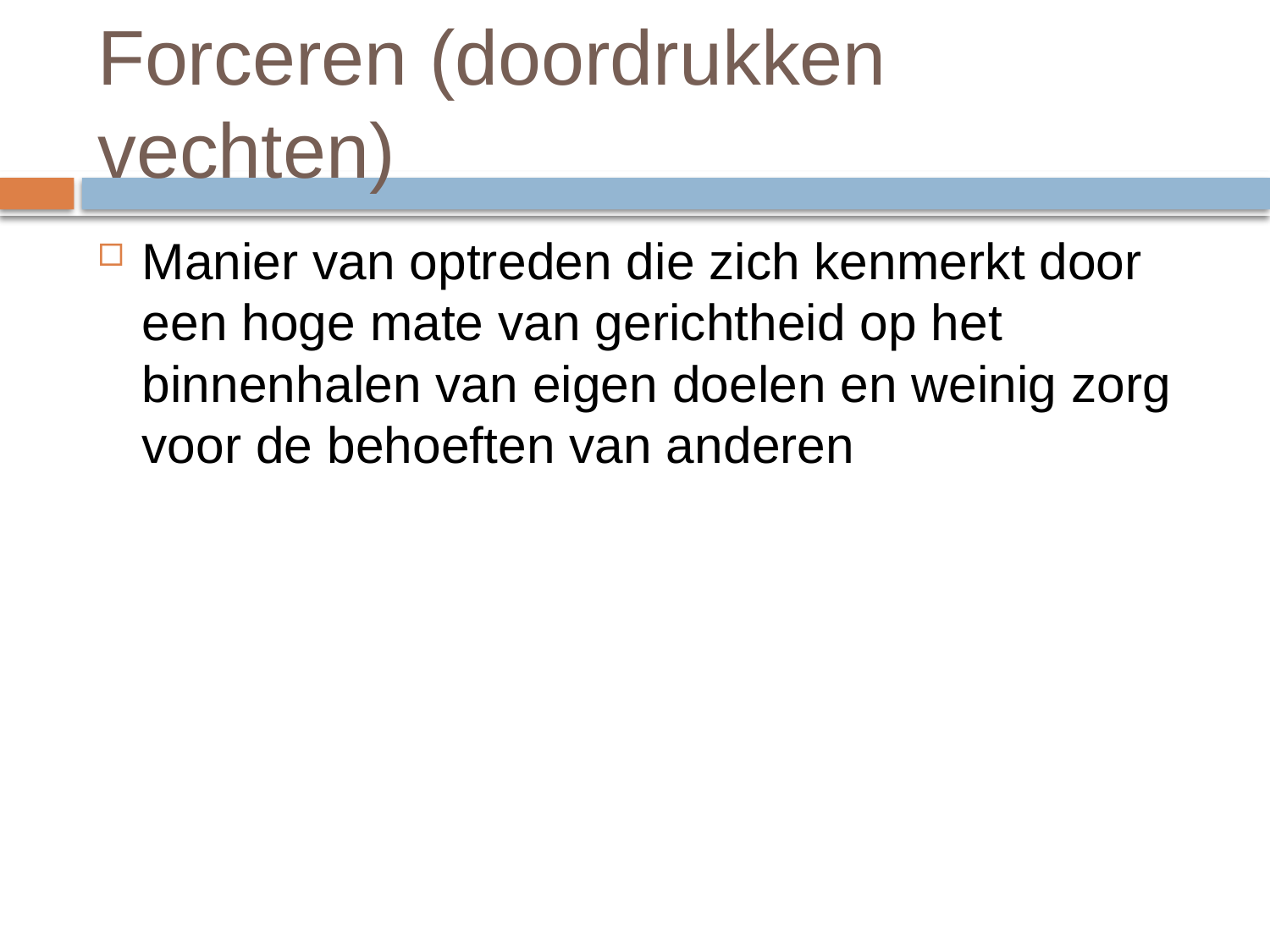

# Forceren (doordrukken vechten)
Manier van optreden die zich kenmerkt door een hoge mate van gerichtheid op het binnenhalen van eigen doelen en weinig zorg voor de behoeften van anderen